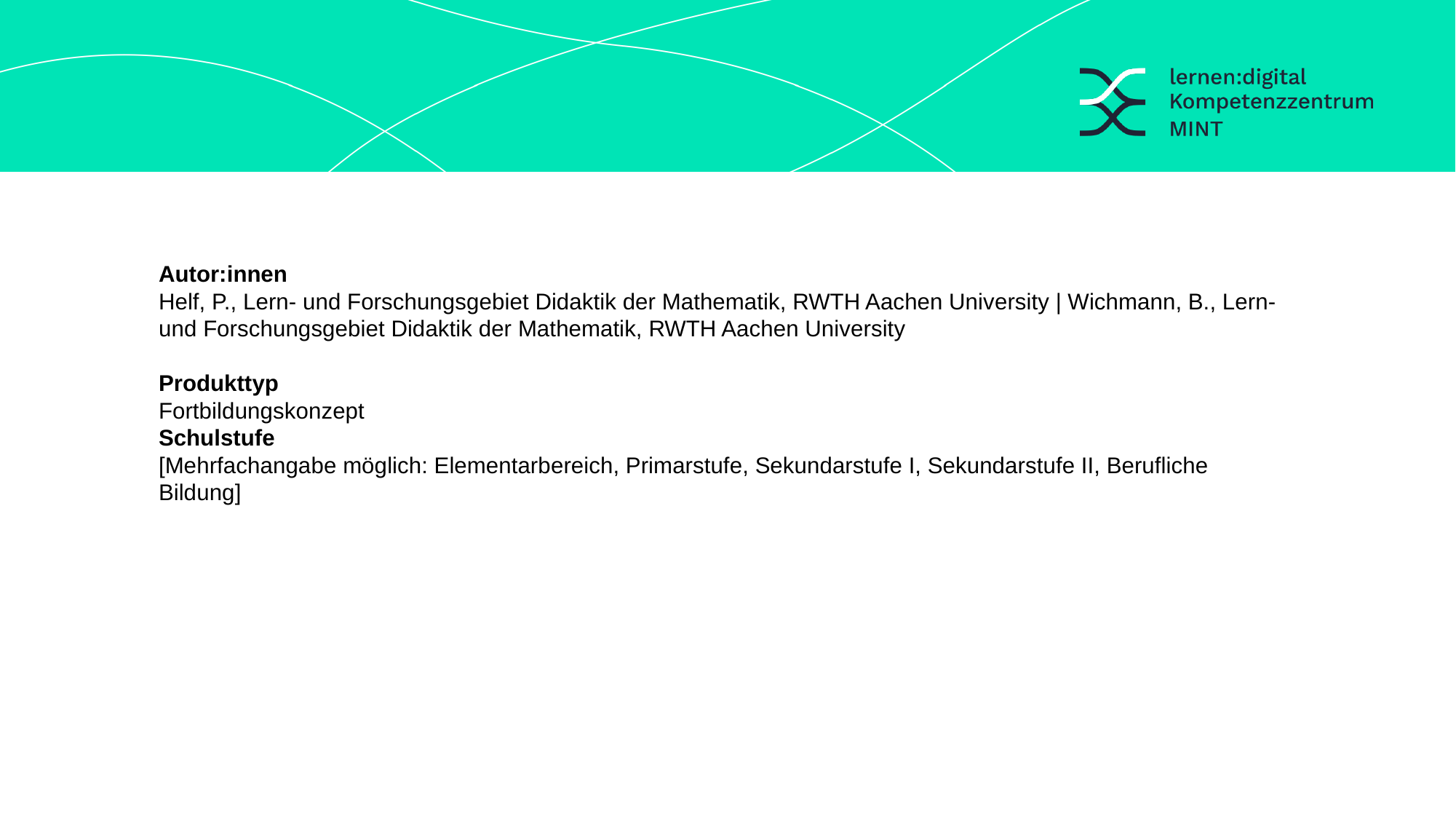

Autor:innen
Helf, P., Lern- und Forschungsgebiet Didaktik der Mathematik, RWTH Aachen University | Wichmann, B., Lern- und Forschungsgebiet Didaktik der Mathematik, RWTH Aachen University

Produkttyp
Fortbildungskonzept
Schulstufe
[Mehrfachangabe möglich: Elementarbereich, Primarstufe, Sekundarstufe I, Sekundarstufe II, Berufliche Bildung]